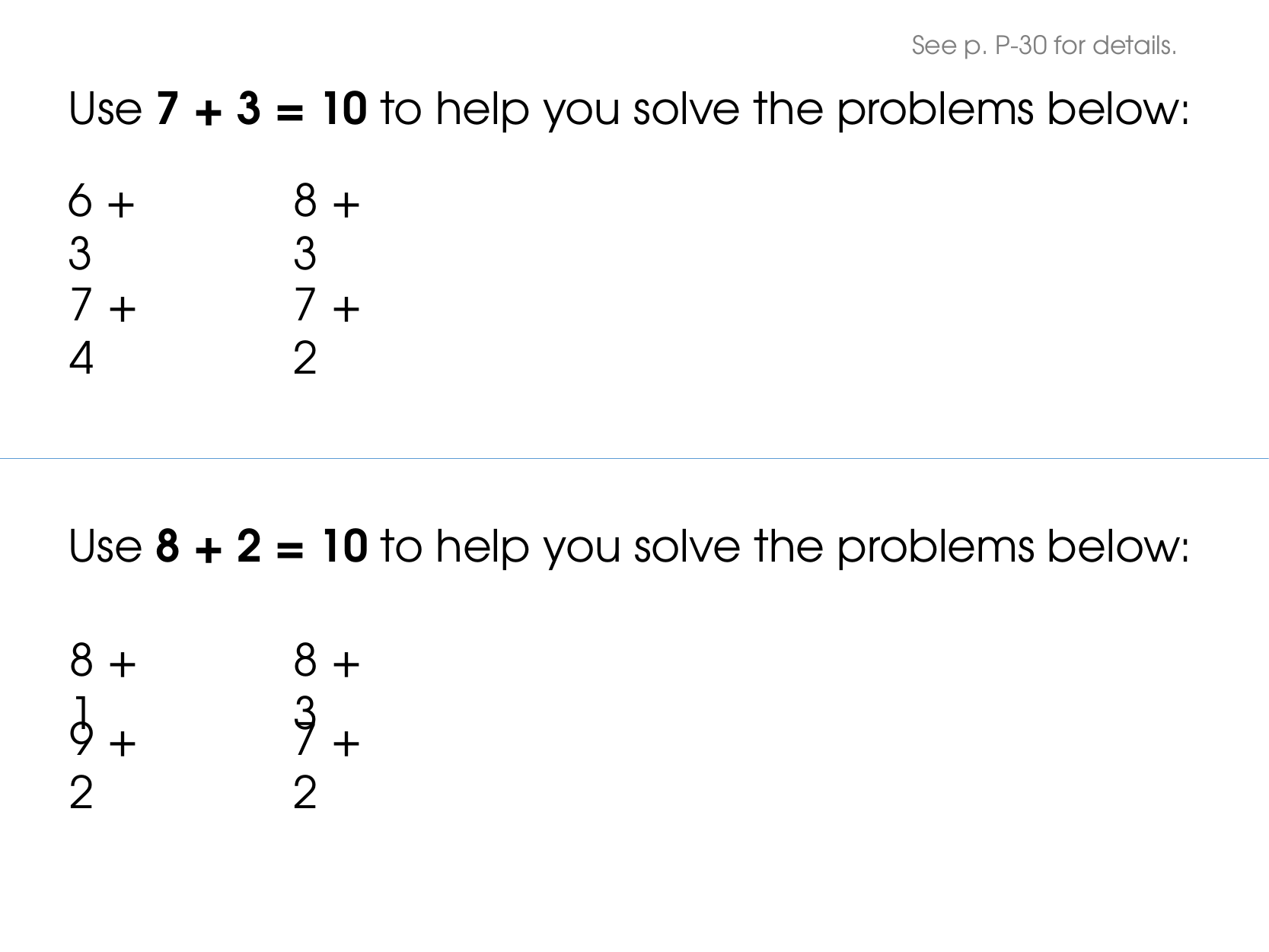

See p. P-30 for details.
Use 7 + 3 = 10 to help you solve the problems below:
6 + 3
8 + 3
7 + 4
7 + 2
Use 8 + 2 = 10 to help you solve the problems below:
8 + 1
8 + 3
9 + 2
7 + 2